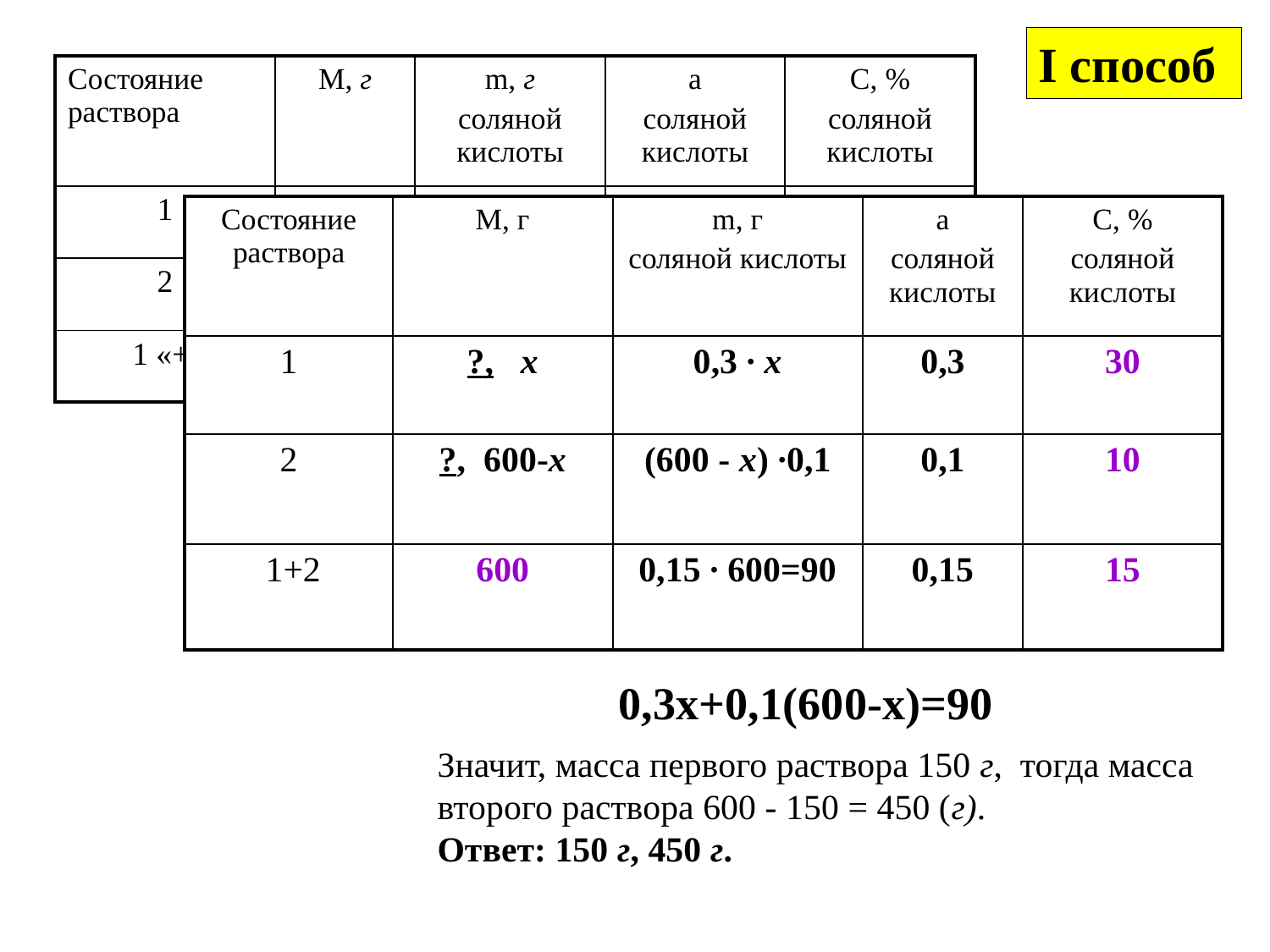

I способ
| Состояние раствора | М, г | m, г соляной кислоты | а соляной кислоты | С, % соляной кислоты |
| --- | --- | --- | --- | --- |
| 1 |  |  |  | 30 |
| 2 |  |  |  | 10 |
| 1 «+» 2 | 600 |  |  | 15 |
| Состояние раствора | М, г | m, г соляной кислоты | а соляной кислоты | С, % соляной кислоты |
| --- | --- | --- | --- | --- |
| 1 | ?, х | 0,3 ∙ х | 0,3 | 30 |
| 2 | ?, 600-х | (600 - х) ∙0,1 | 0,1 | 10 |
| 1+2 | 600 | 0,15 ∙ 600=90 | 0,15 | 15 |
0,3х+0,1(600-х)=90
Значит, масса первого раствора 150 г,  тогда масса второго раствора 600 - 150 = 450 (г).
Ответ: 150 г, 450 г.